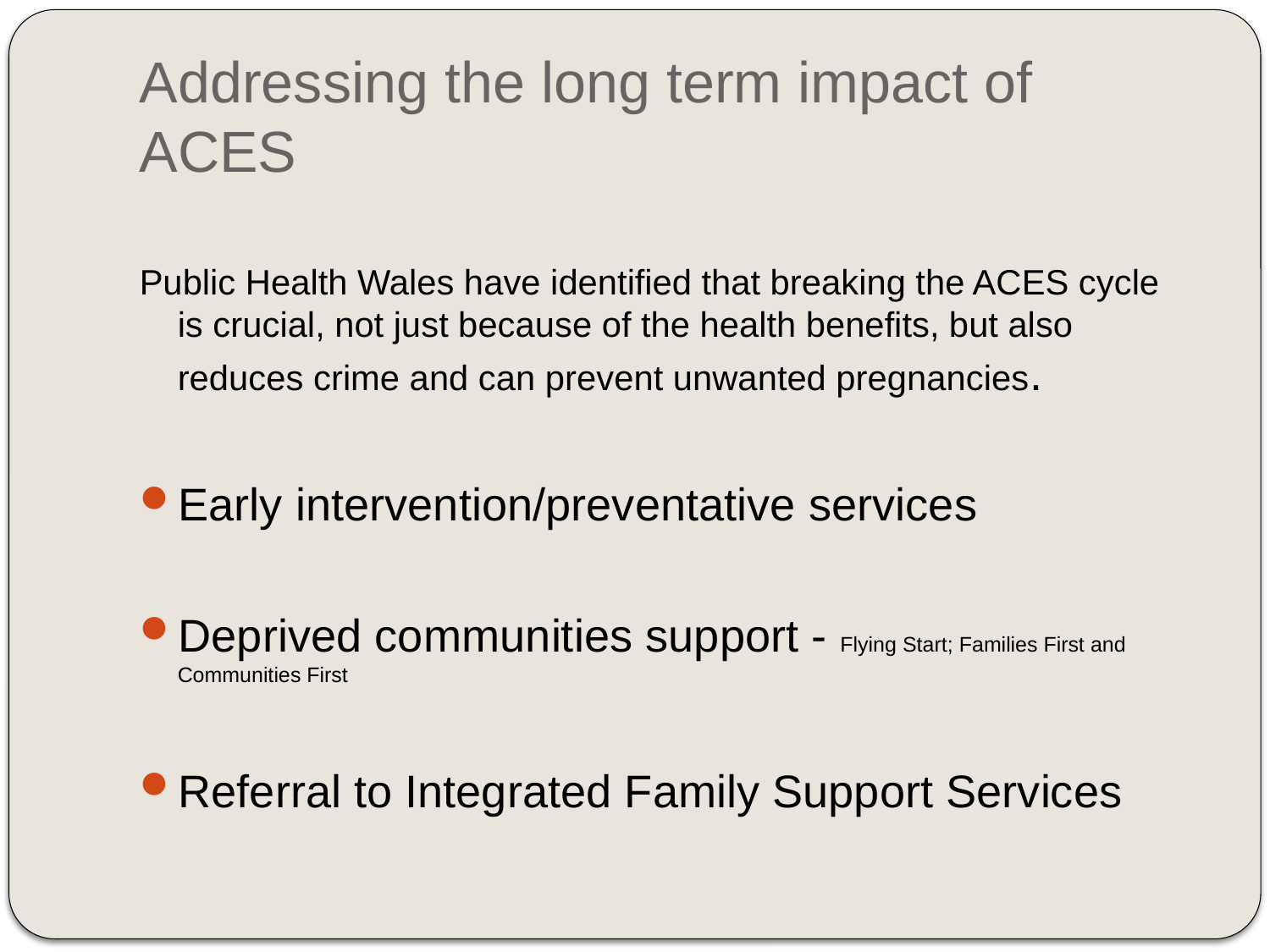

# Addressing the long term impact of ACES

Public Health Wales have identified that breaking the ACES cycle is crucial, not just because of the health benefits, but also reduces crime and can prevent unwanted pregnancies.

Early intervention/preventative services

Deprived communities support - Flying Start; Families First and Communities First

Referral to Integrated Family Support Services